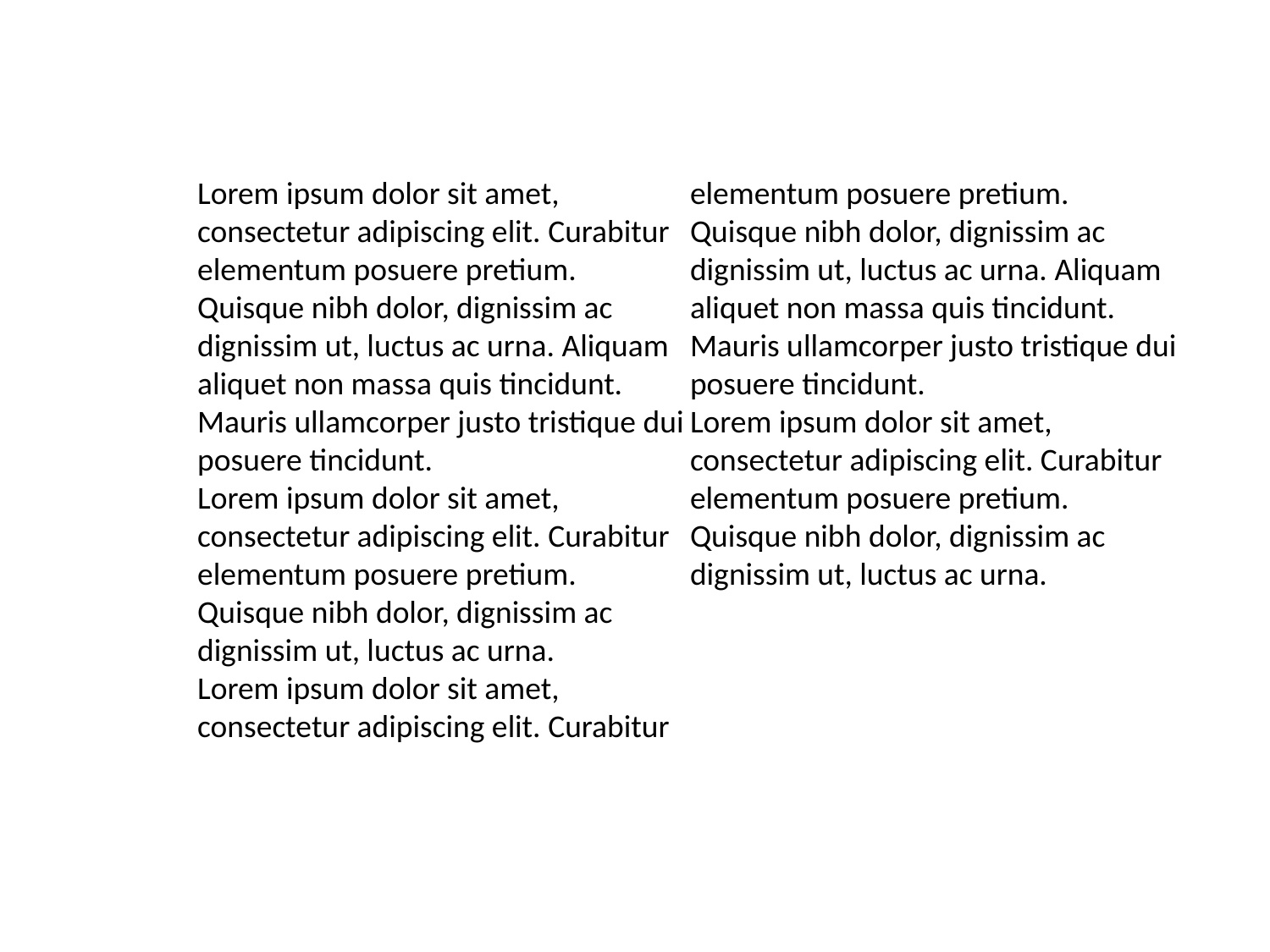

Lorem ipsum dolor sit amet, consectetur adipiscing elit. Curabitur elementum posuere pretium. Quisque nibh dolor, dignissim ac dignissim ut, luctus ac urna. Aliquam aliquet non massa quis tincidunt. Mauris ullamcorper justo tristique dui posuere tincidunt.
Lorem ipsum dolor sit amet, consectetur adipiscing elit. Curabitur elementum posuere pretium. Quisque nibh dolor, dignissim ac dignissim ut, luctus ac urna.
Lorem ipsum dolor sit amet, consectetur adipiscing elit. Curabitur elementum posuere pretium. Quisque nibh dolor, dignissim ac dignissim ut, luctus ac urna. Aliquam aliquet non massa quis tincidunt. Mauris ullamcorper justo tristique dui posuere tincidunt.
Lorem ipsum dolor sit amet, consectetur adipiscing elit. Curabitur elementum posuere pretium. Quisque nibh dolor, dignissim ac dignissim ut, luctus ac urna.